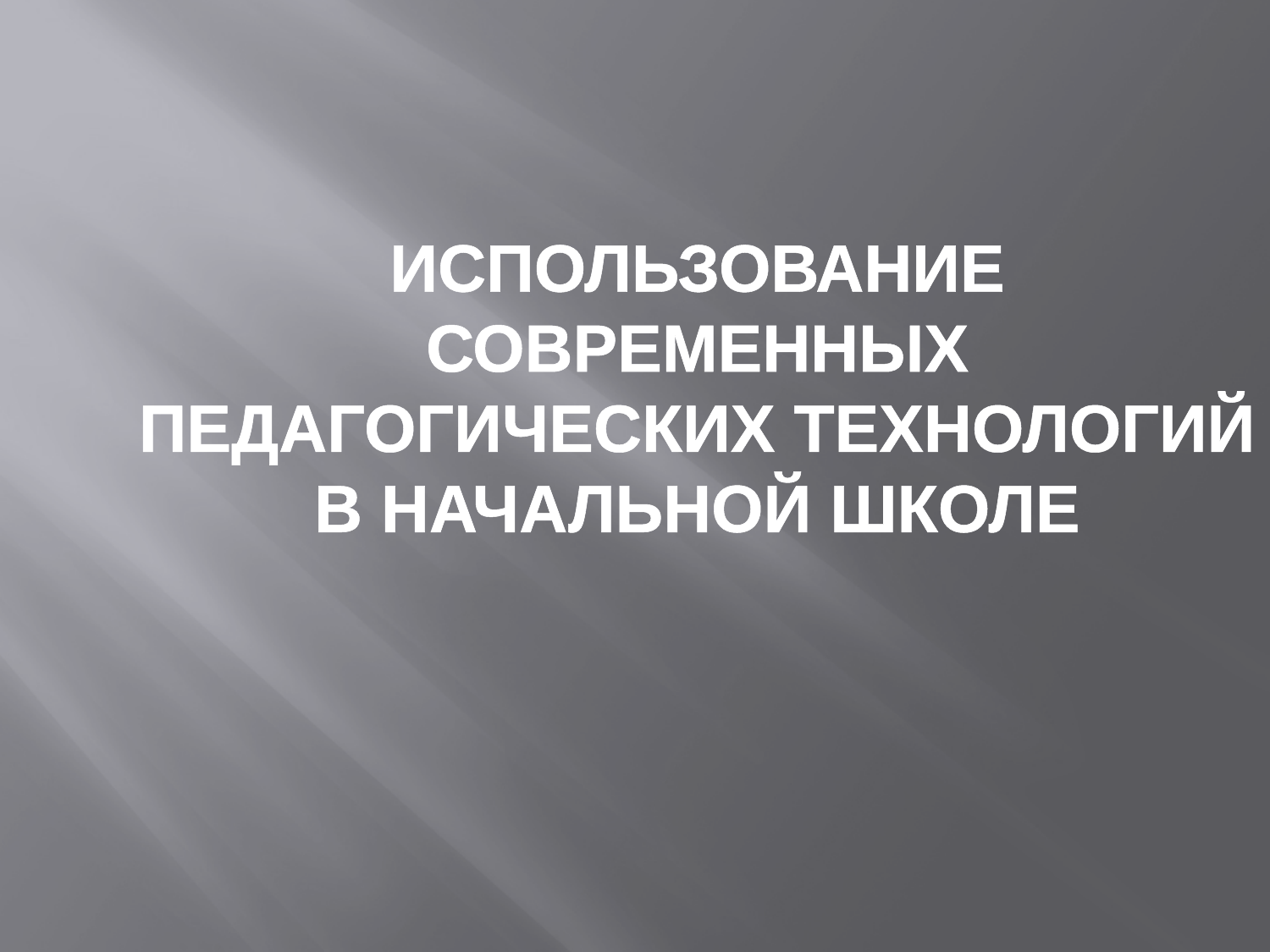

# Использование современных педагогических технологий в начальной школе